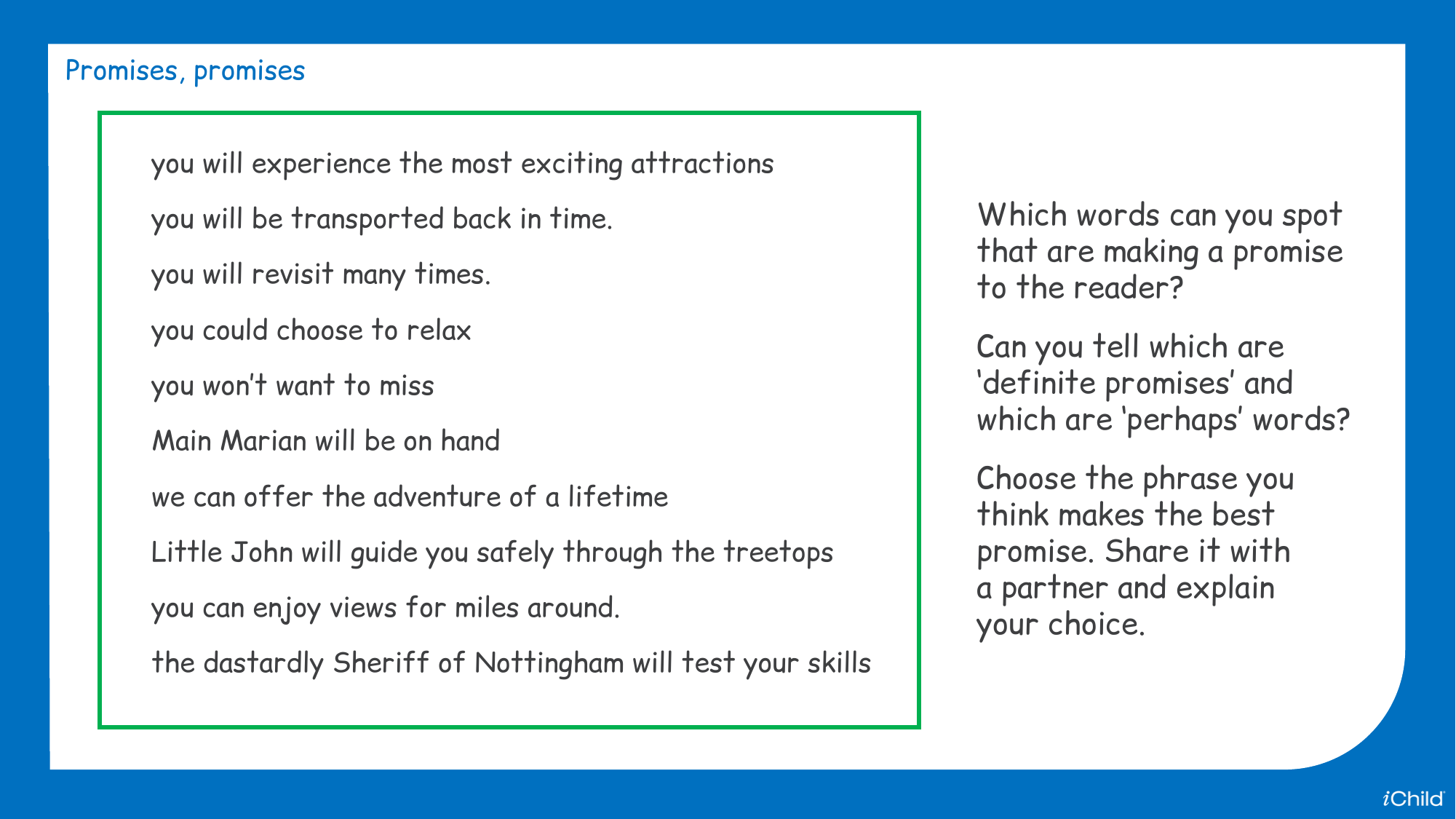

Promises, promises

you will experience the most exciting attractions
you will be transported back in time.
you will revisit many times.
you could choose to relax
you won’t want to miss
Main Marian will be on hand
we can offer the adventure of a lifetime
Little John will guide you safely through the treetops
you can enjoy views for miles around.
the dastardly Sheriff of Nottingham will test your skills
Which words can you spot that are making a promise
to the reader?
Can you tell which are ‘definite promises’ and which are ‘perhaps’ words?
Choose the phrase you think makes the best promise. Share it with
a partner and explain
your choice.